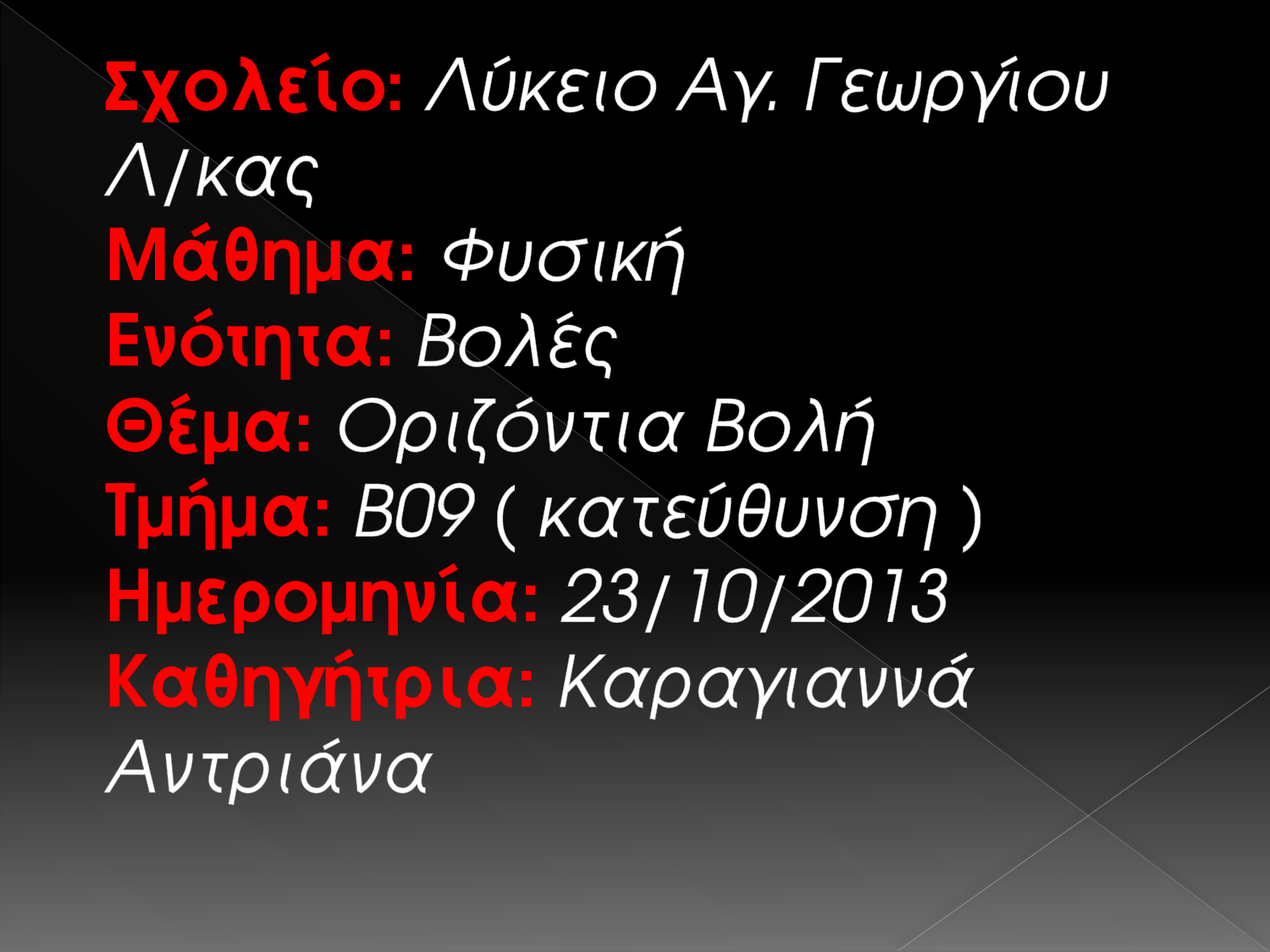

# Σχολείο: Λύκειο Αγ. Γεωργίου Λ/κας Μάθημα: Φυσική Ενότητα: Βολές Θέμα: Οριζόντια Βολή Τμήμα: Β09 ( κατεύθυνση )     Ημερομηνία: 23/10/2013 Καθηγήτρια: Καραγιαννά Αντριάνα